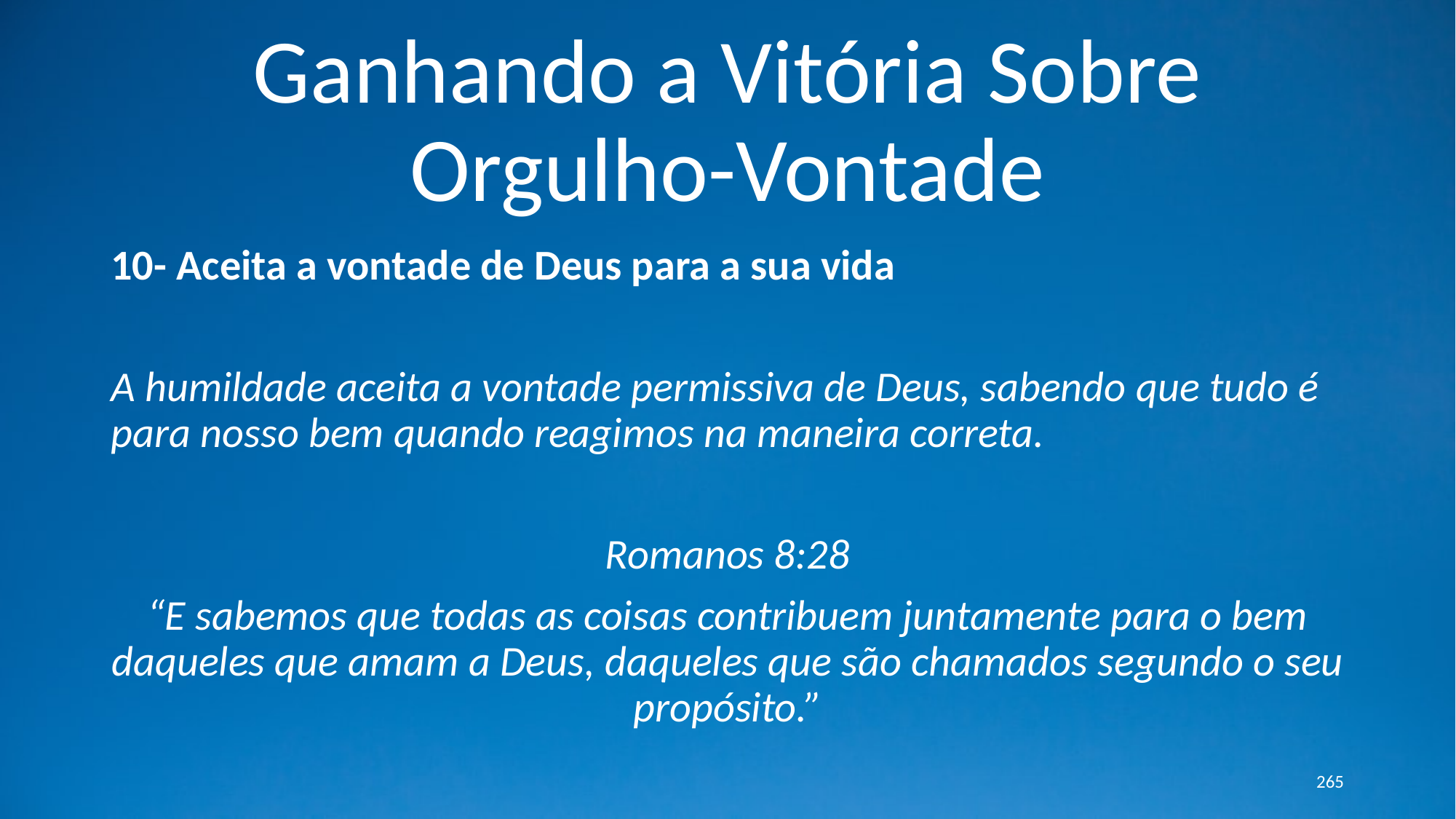

# Ganhando a Vitória Sobre Orgulho-Vontade
10- Aceita a vontade de Deus para a sua vida

A humildade aceita a vontade permissiva de Deus, sabendo que tudo é para nosso bem quando reagimos na maneira correta.

Romanos 8:28
“E sabemos que todas as coisas contribuem juntamente para o bem daqueles que amam a Deus, daqueles que são chamados segundo o seu propósito.”
265